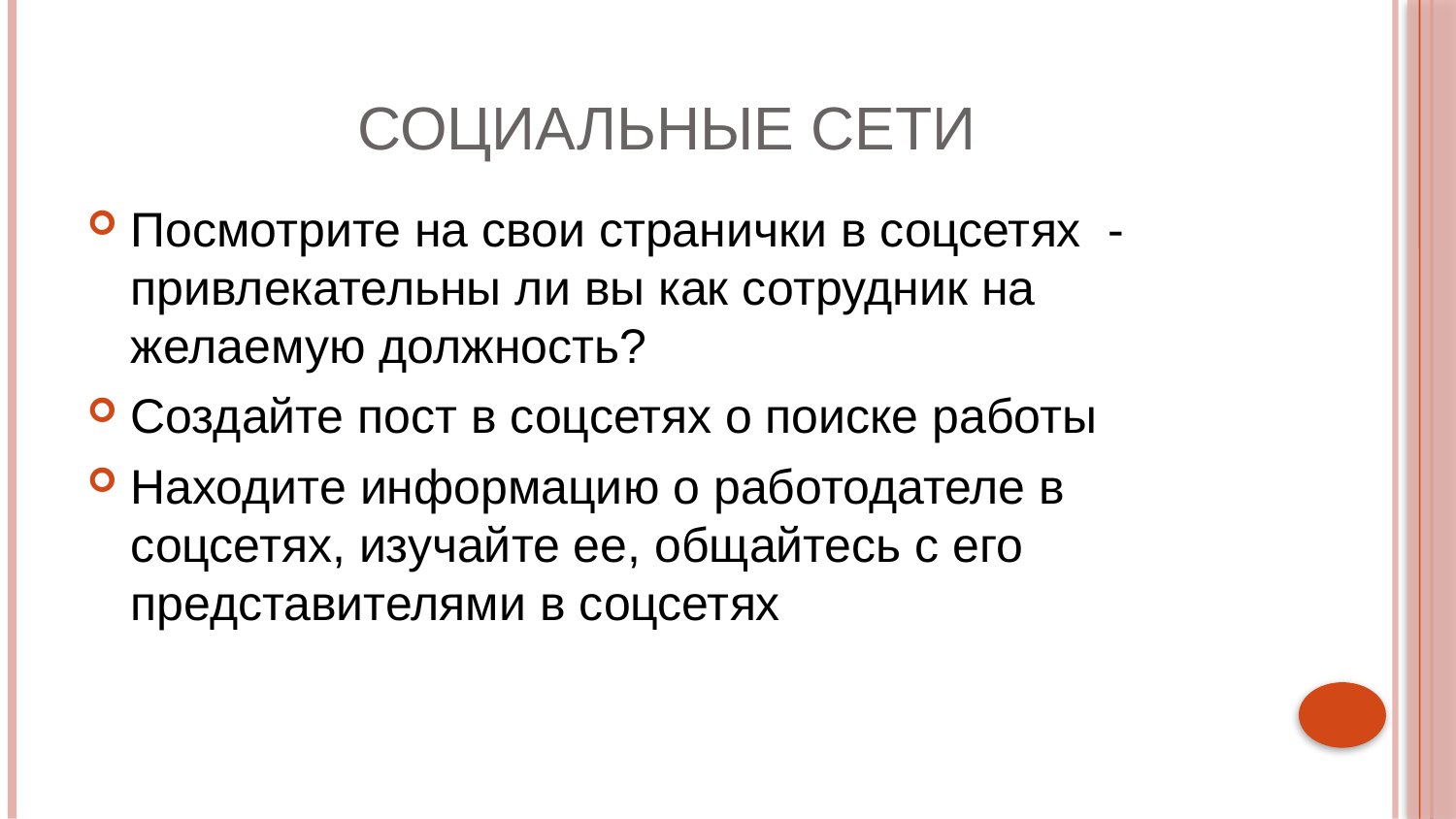

# Социальные сети
Посмотрите на свои странички в соцсетях  - привлекательны ли вы как сотрудник на желаемую должность?
Создайте пост в соцсетях о поиске работы
Находите информацию о работодателе в соцсетях, изучайте ее, общайтесь с его представителями в соцсетях